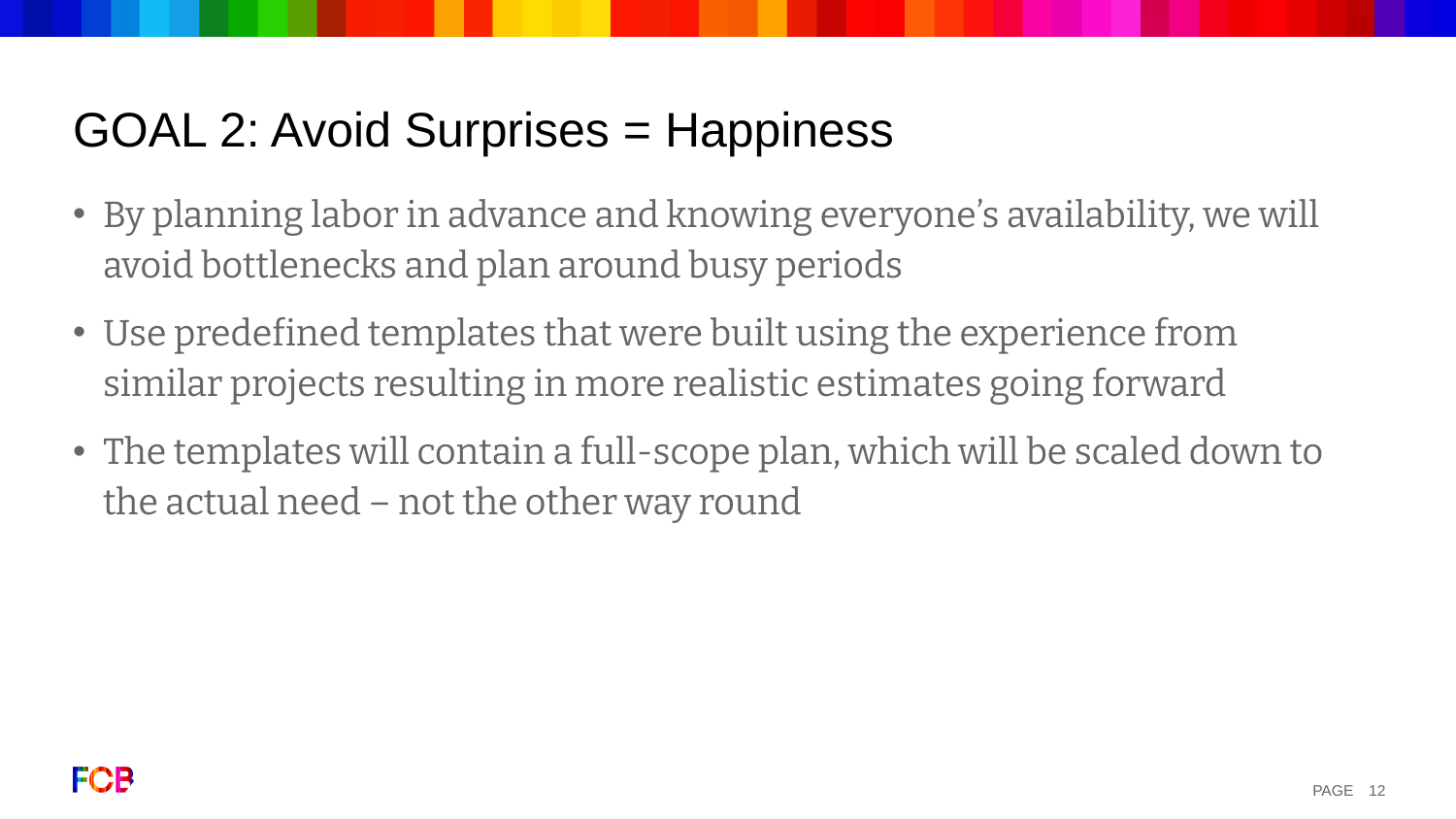

# GOAL 2: Avoid Surprises = Happiness
By planning labor in advance and knowing everyone’s availability, we will avoid bottlenecks and plan around busy periods
Use predefined templates that were built using the experience from similar projects resulting in more realistic estimates going forward
The templates will contain a full-scope plan, which will be scaled down to the actual need – not the other way round
 PAGE
12